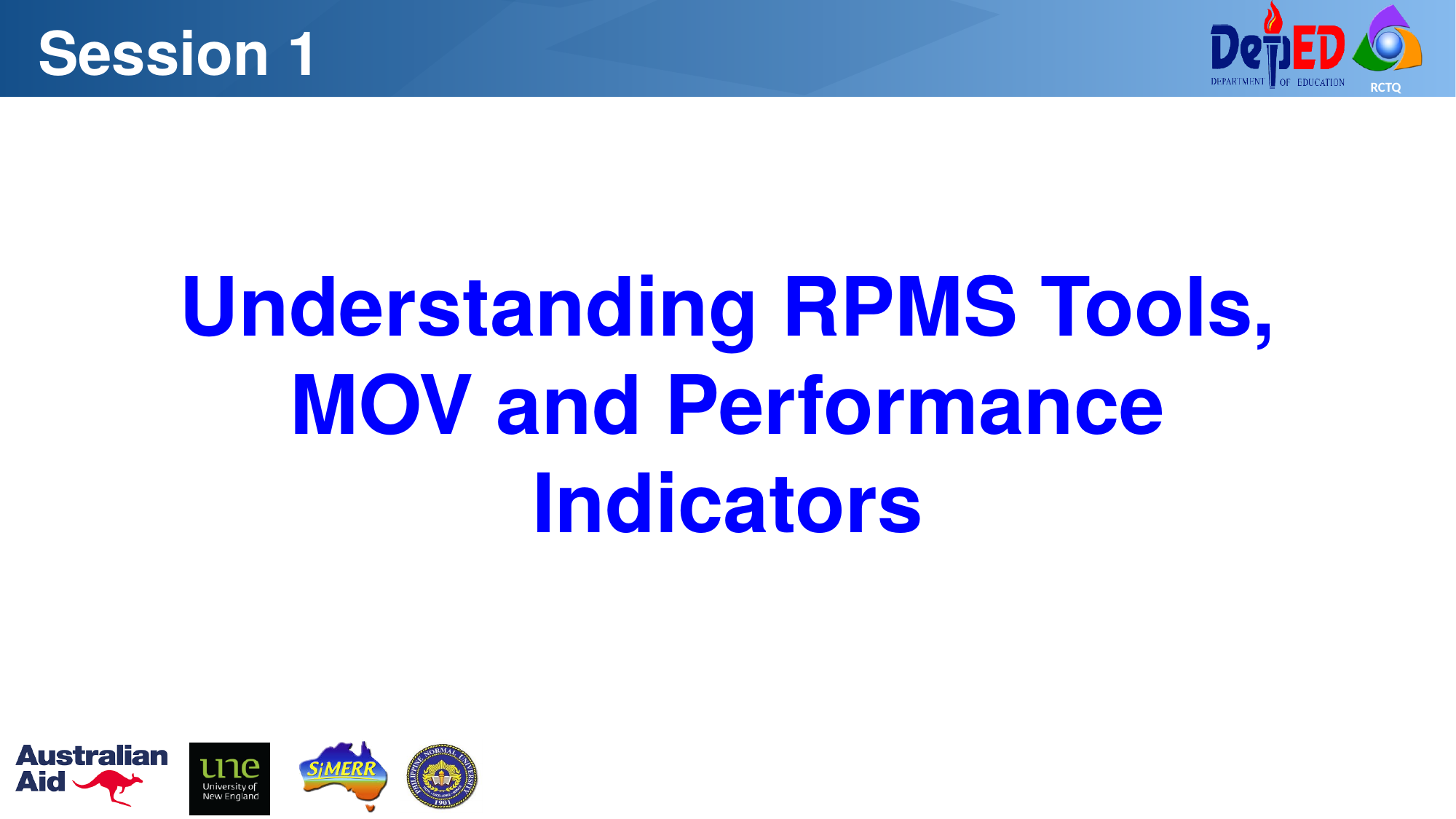

Session 1
# Understanding RPMS Tools, MOV and Performance Indicators